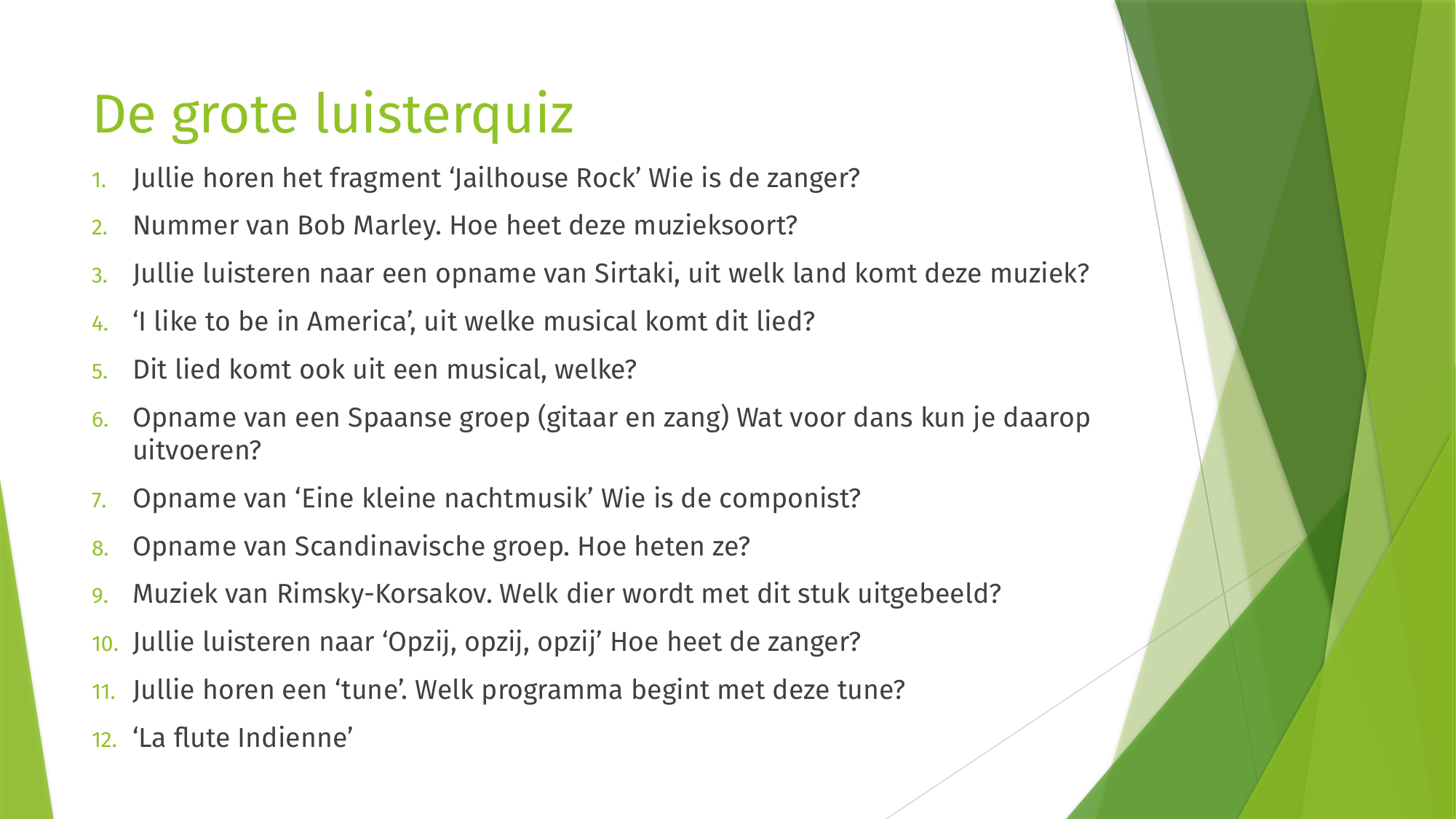

# De grote luisterquiz
Jullie horen het fragment ‘Jailhouse Rock’ Wie is de zanger?
Nummer van Bob Marley. Hoe heet deze muzieksoort?
Jullie luisteren naar een opname van Sirtaki, uit welk land komt deze muziek?
‘I like to be in America’, uit welke musical komt dit lied?
Dit lied komt ook uit een musical, welke?
Opname van een Spaanse groep (gitaar en zang) Wat voor dans kun je daarop uitvoeren?
Opname van ‘Eine kleine nachtmusik’ Wie is de componist?
Opname van Scandinavische groep. Hoe heten ze?
Muziek van Rimsky-Korsakov. Welk dier wordt met dit stuk uitgebeeld?
Jullie luisteren naar ‘Opzij, opzij, opzij’ Hoe heet de zanger?
Jullie horen een ‘tune’. Welk programma begint met deze tune?
‘La flute Indienne’